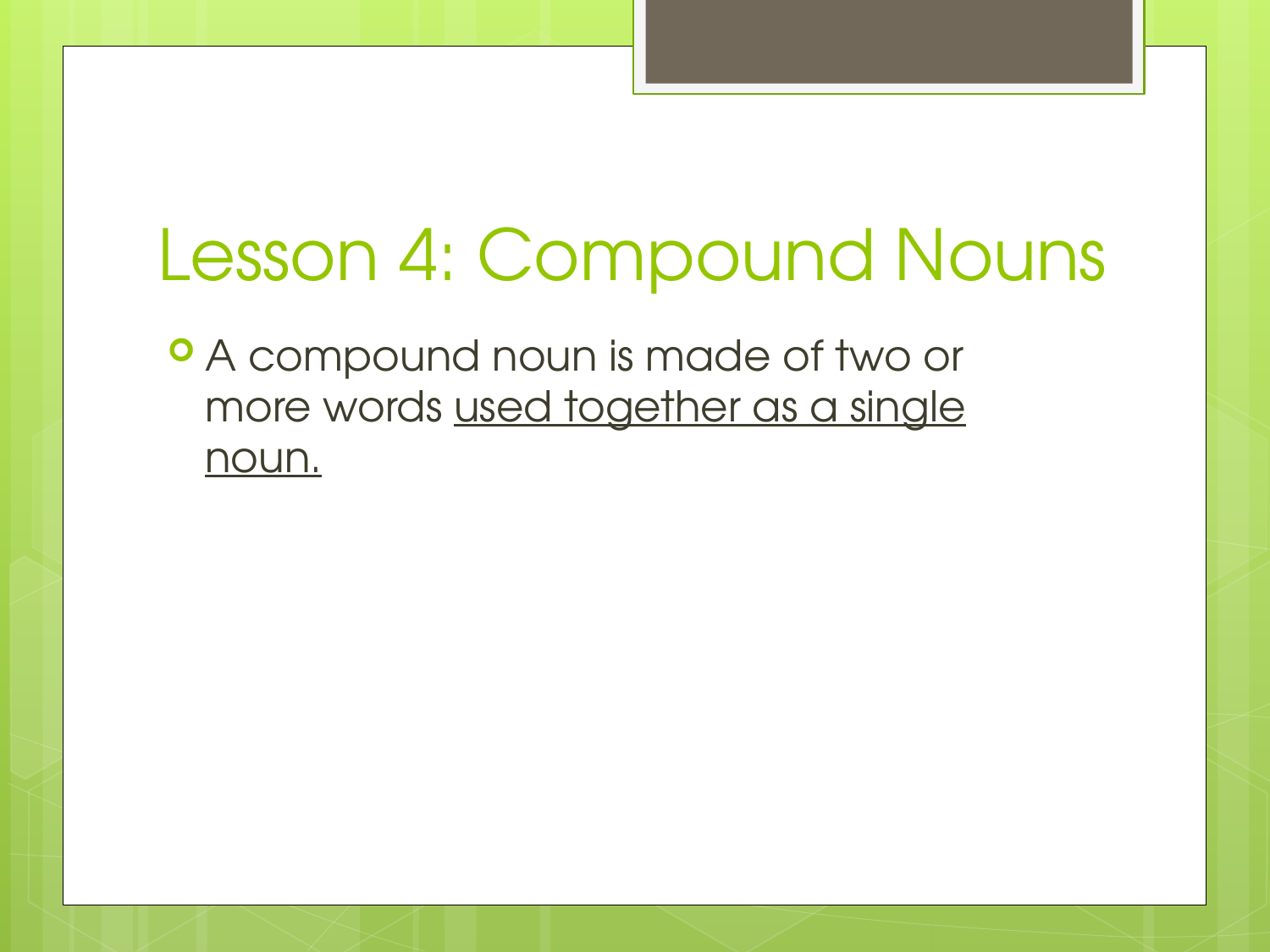

# Lesson 4: Compound Nouns
A compound noun is made of two or more words used together as a single noun.